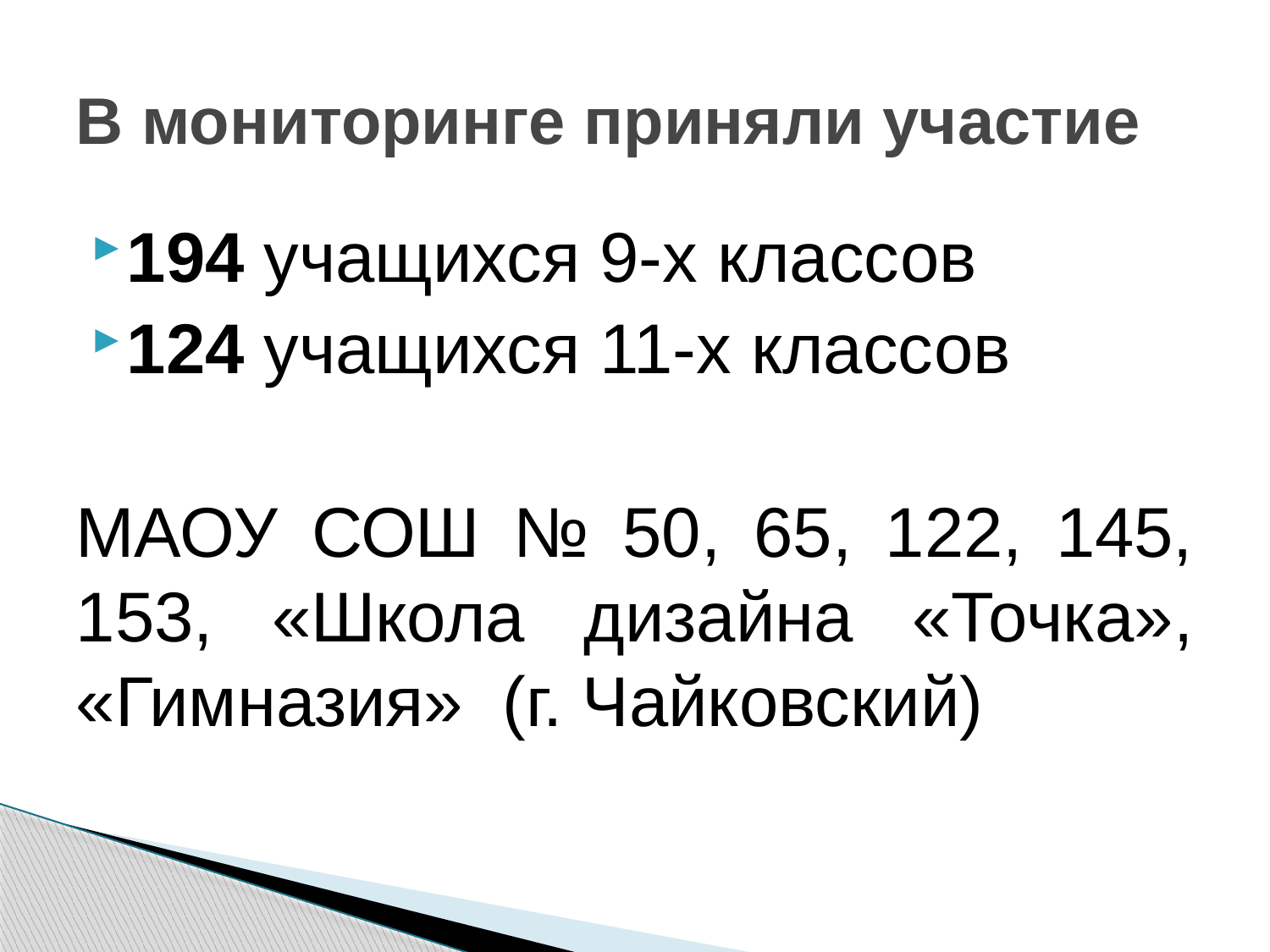

# В мониторинге приняли участие
194 учащихся 9-х классов
124 учащихся 11-х классов

МАОУ СОШ № 50, 65, 122, 145, 153, «Школа дизайна «Точка», «Гимназия»  (г. Чайковский)